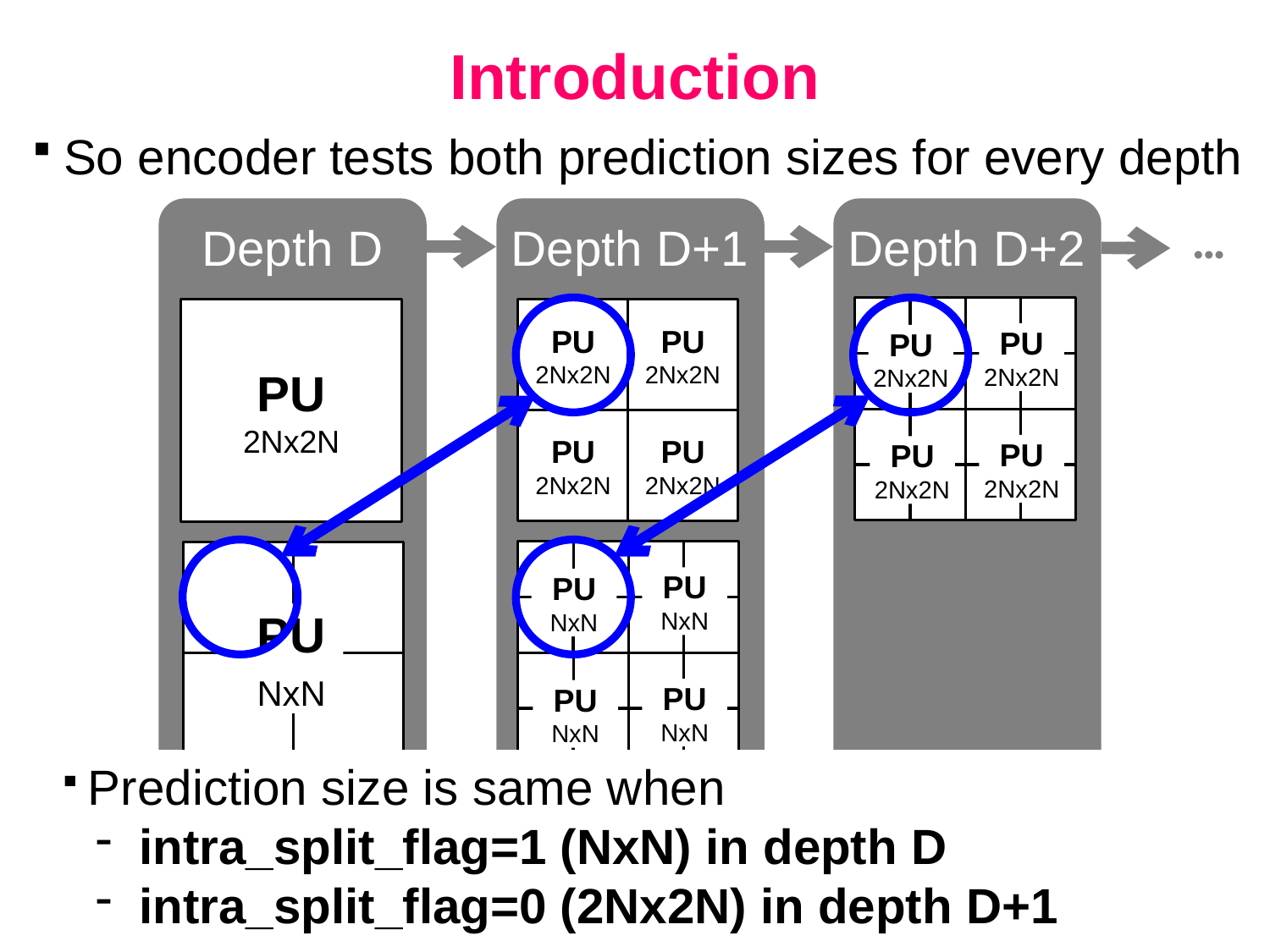

# Introduction
 So encoder tests both prediction sizes for every depth

Depth D
PU
2Nx2N

PU NxN

Depth D

Depth D+1
PU
2Nx2N
PU
2Nx2N
PU
2Nx2N
PU
2Nx2N

PU
NxN
PU
NxN

PU
NxN
PU
NxN

Depth D+2

PU
2Nx2N
PU
2Nx2N

PU
2Nx2N
PU
2Nx2N

●●●

 Prediction size is same when
 intra_split_flag=1 (NxN) in depth D
 intra_split_flag=0 (2Nx2N) in depth D+1